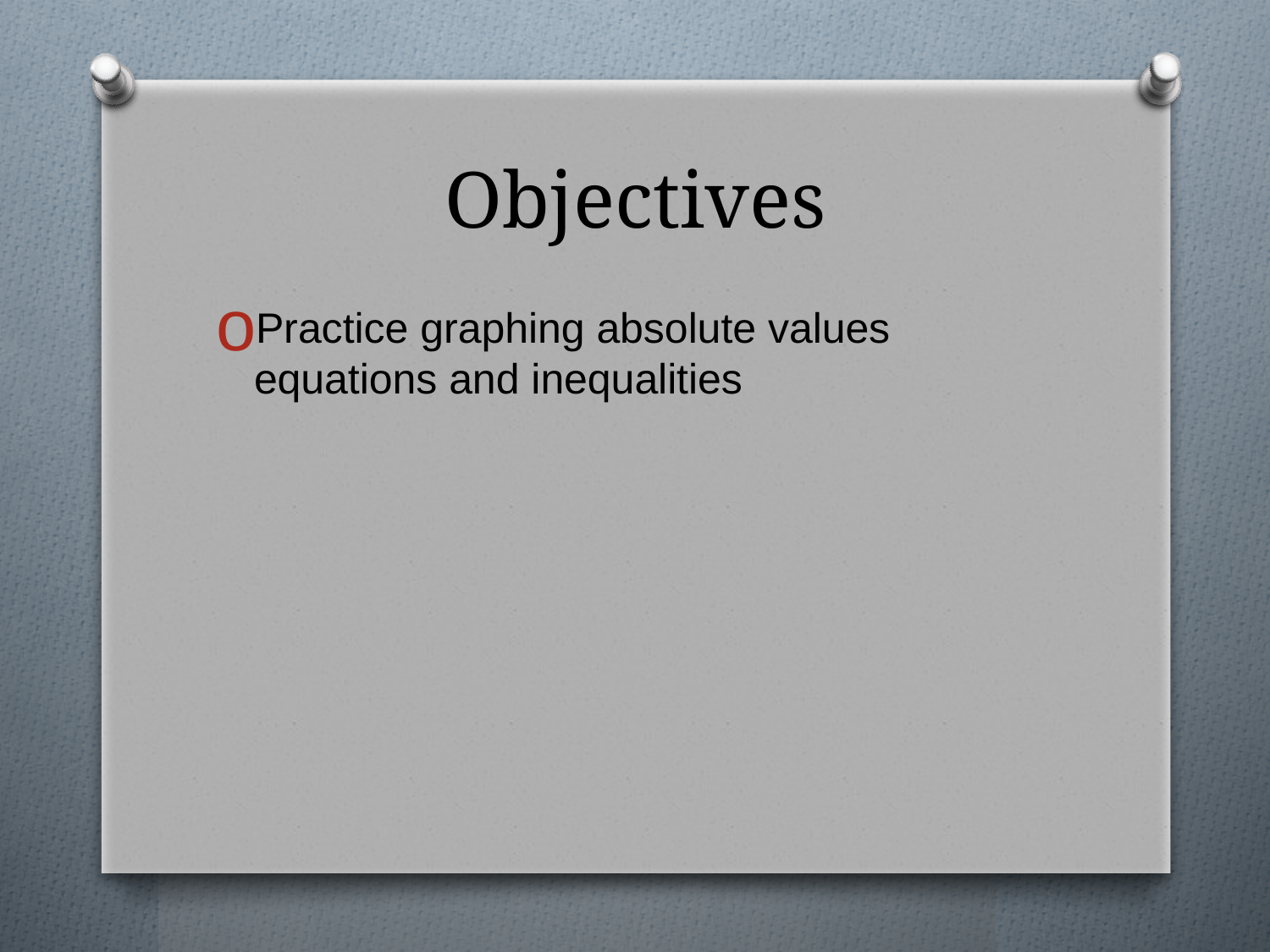

# Objectives
Practice graphing absolute values equations and inequalities